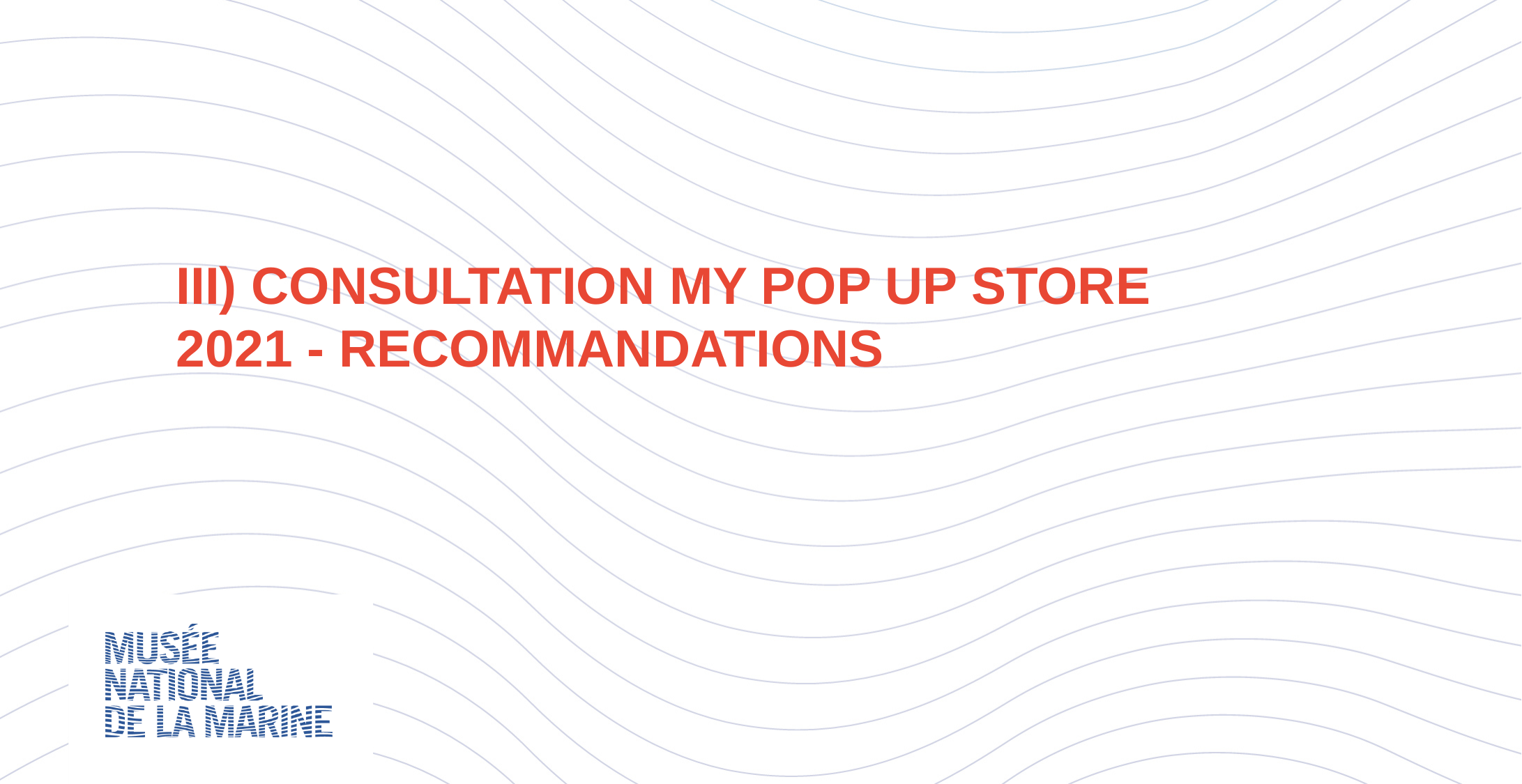

# III) Consultation My pop up store 2021 - recommandations